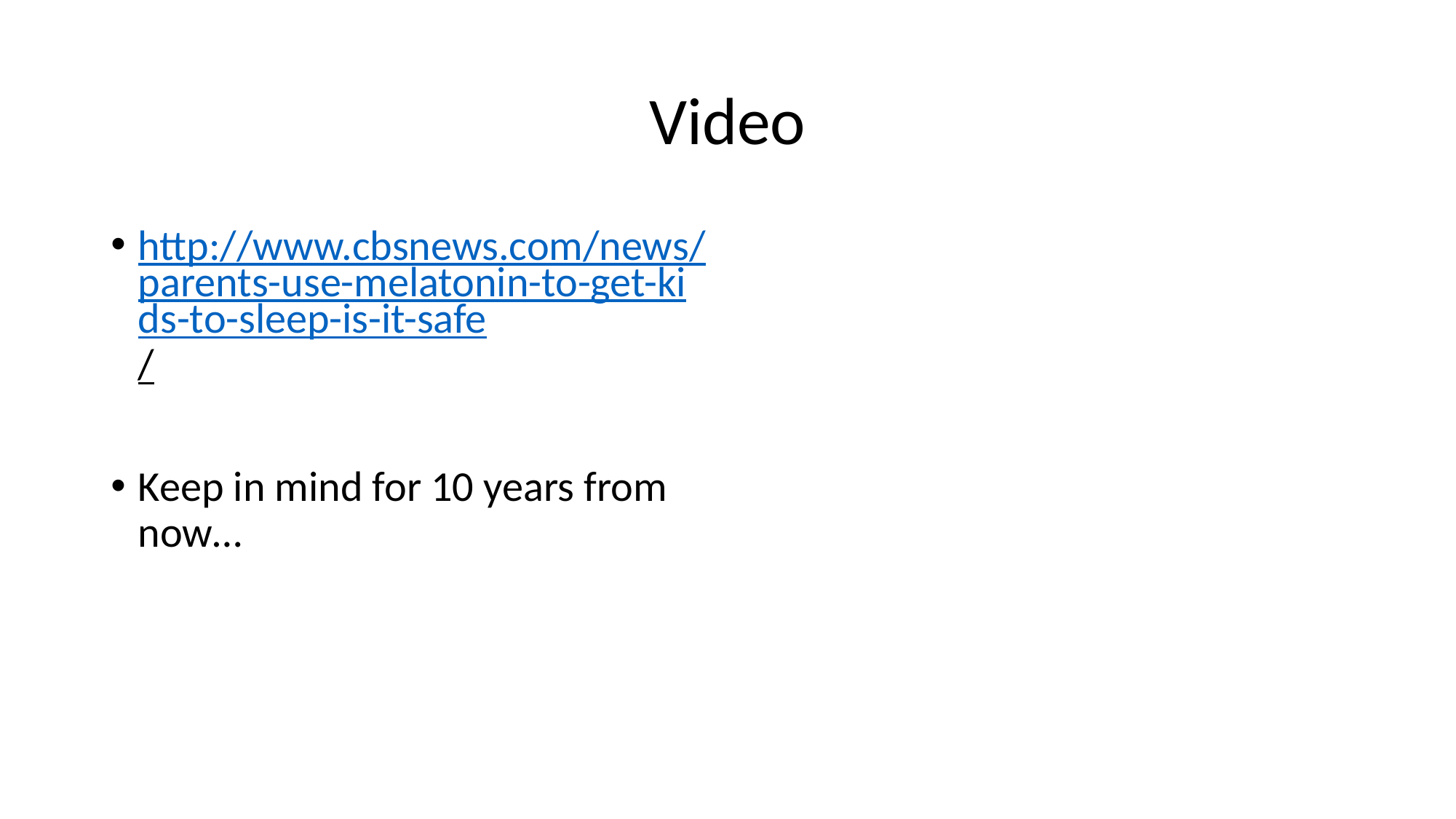

# Video
http://www.cbsnews.com/news/parents-use-melatonin-to-get-kids-to-sleep-is-it-safe/

Keep in mind for 10 years from now…